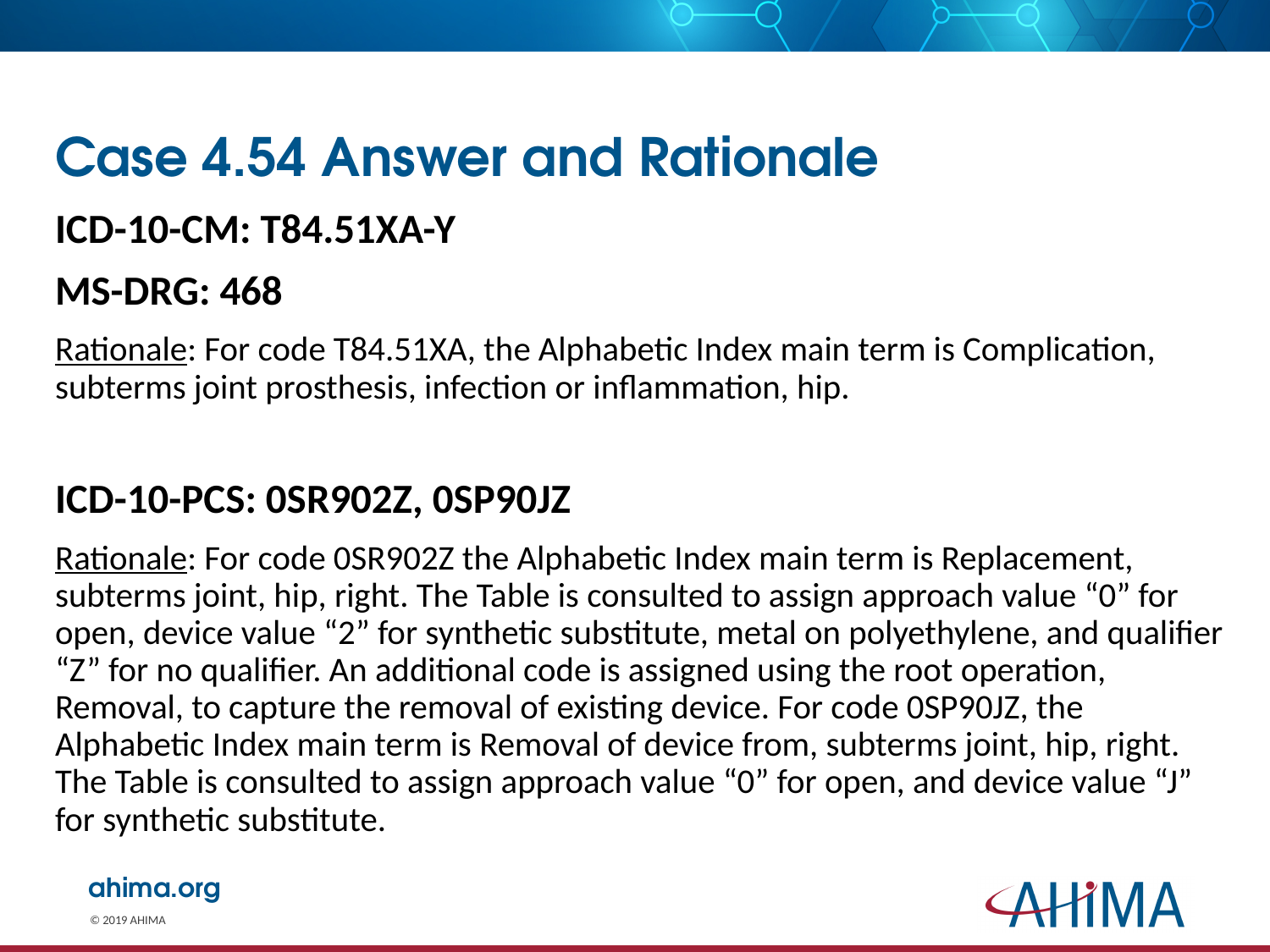

# Case 4.54 Answer and Rationale
ICD-10-CM: T84.51XA-Y
MS-DRG: 468
Rationale: For code T84.51XA, the Alphabetic Index main term is Complication, subterms joint prosthesis, infection or inflammation, hip.

ICD-10-PCS: 0SR902Z, 0SP90JZ
Rationale: For code 0SR902Z the Alphabetic Index main term is Replacement, subterms joint, hip, right. The Table is consulted to assign approach value “0” for open, device value “2” for synthetic substitute, metal on polyethylene, and qualifier “Z” for no qualifier. An additional code is assigned using the root operation, Removal, to capture the removal of existing device. For code 0SP90JZ, the Alphabetic Index main term is Removal of device from, subterms joint, hip, right. The Table is consulted to assign approach value “0” for open, and device value “J” for synthetic substitute.